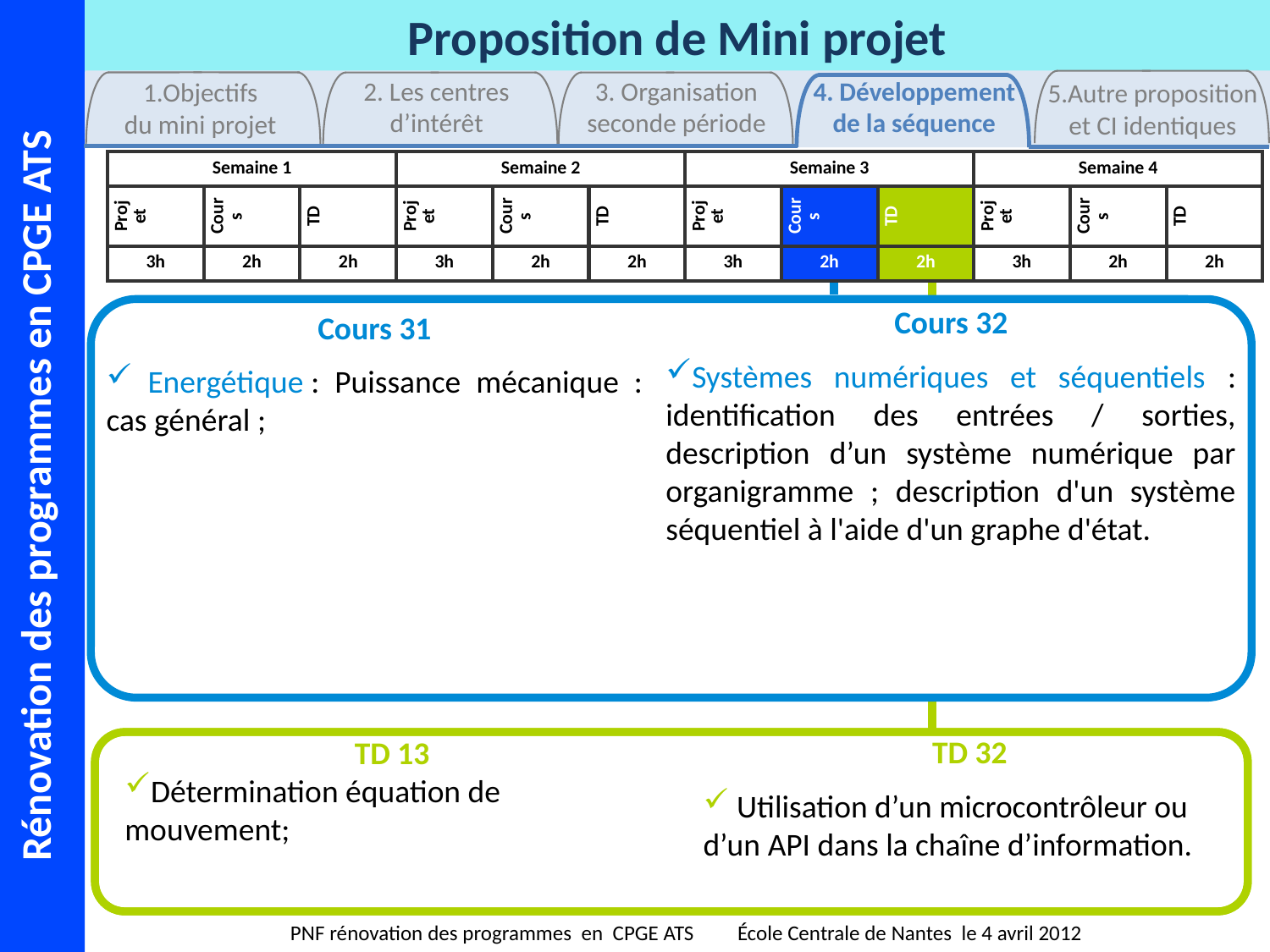

| Semaine 1 |  |  | Semaine 2 |  |  | Semaine 3 |  |  | Semaine 4 |  |  |
| --- | --- | --- | --- | --- | --- | --- | --- | --- | --- | --- | --- |
| Projet | Cours | TD | Projet | Cours | TD | Projet | Cours | TD | Projet | Cours | TD |
| 3h | 2h | 2h | 3h | 2h | 2h | 3h | 2h | 2h | 3h | 2h | 2h |
Cours 32
Systèmes numériques et séquentiels : identification des entrées / sorties, description d’un système numérique par organigramme ; description d'un système séquentiel à l'aide d'un graphe d'état.

Cours 31

 Energétique : Puissance mécanique : cas général ;
TD 32
 Utilisation d’un microcontrôleur ou d’un API dans la chaîne d’information.
TD 13
Détermination équation de mouvement;